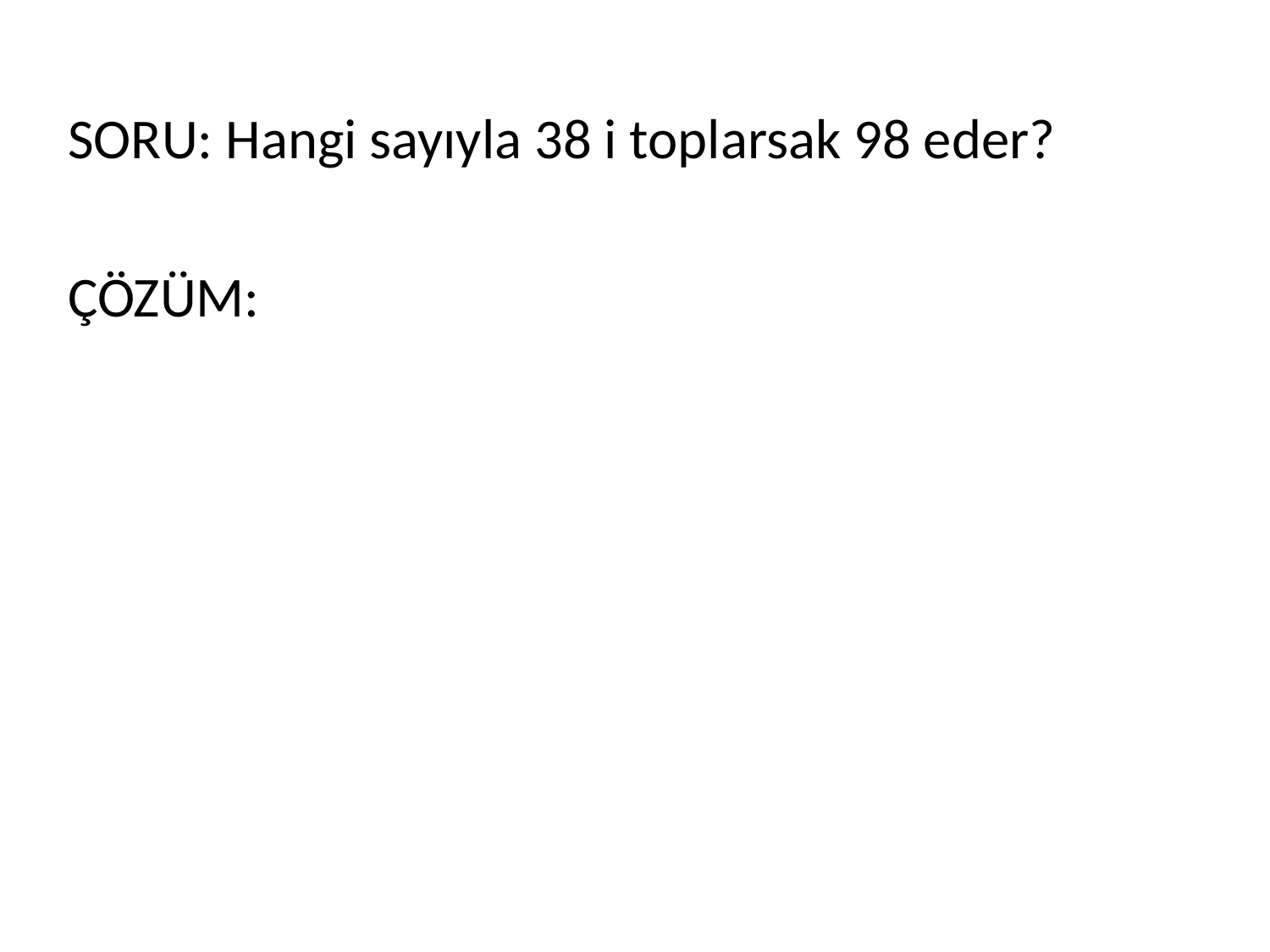

SORU: Hangi sayıyla 38 i toplarsak 98 eder?

ÇÖZÜM: